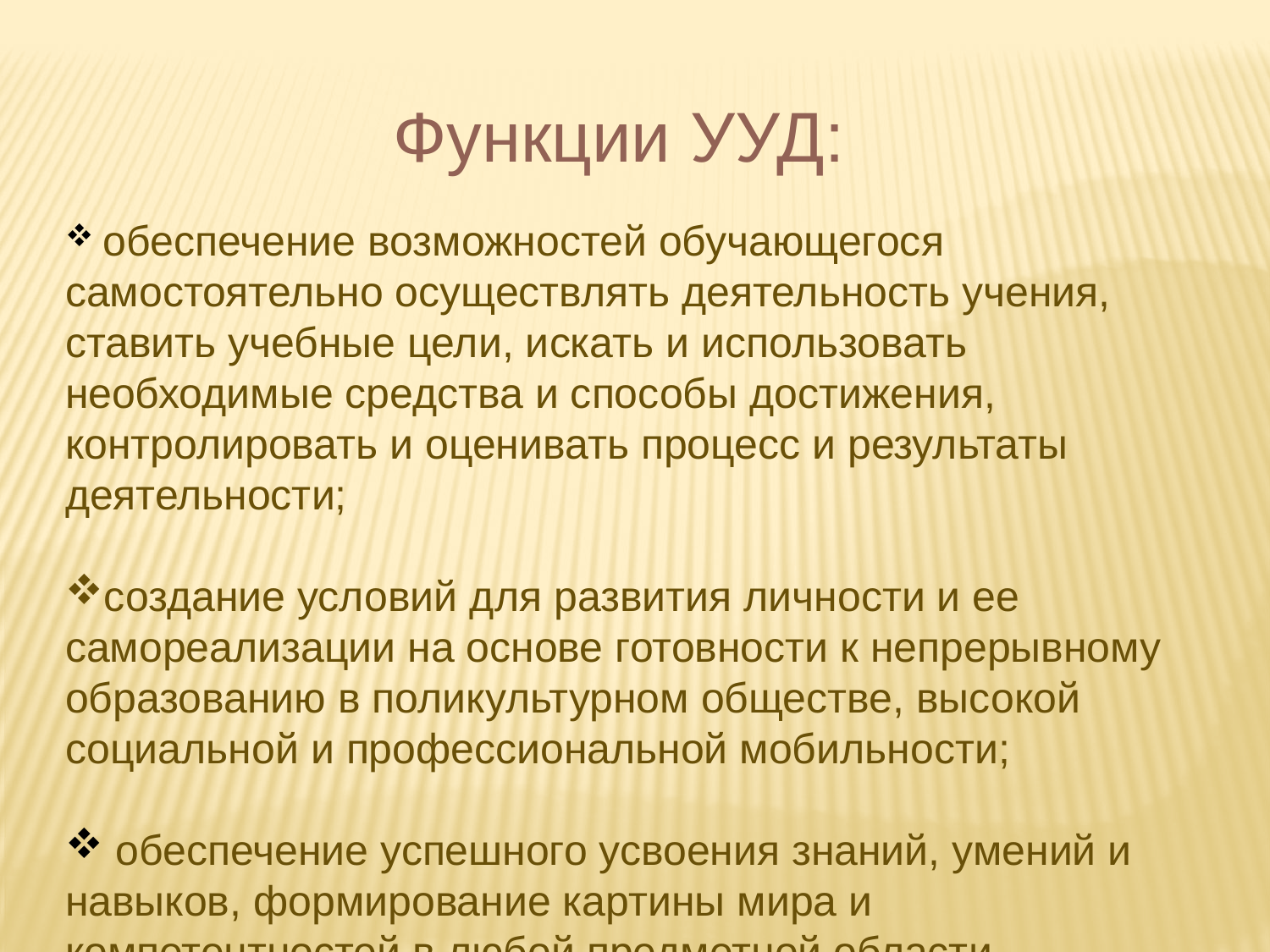

Функции УУД:

 обеспечение возможностей обучающегося самостоятельно осуществлять деятельность учения, ставить учебные цели, искать и использовать необходимые средства и способы достижения, контролировать и оценивать процесс и результаты деятельности;

создание условий для развития личности и ее самореализации на основе готовности к непрерывному образованию в поликультурном обществе, высокой социальной и профессиональной мобильности;

 обеспечение успешного усвоения знаний, умений и навыков, формирование картины мира и компетентностей в любой предметной области.